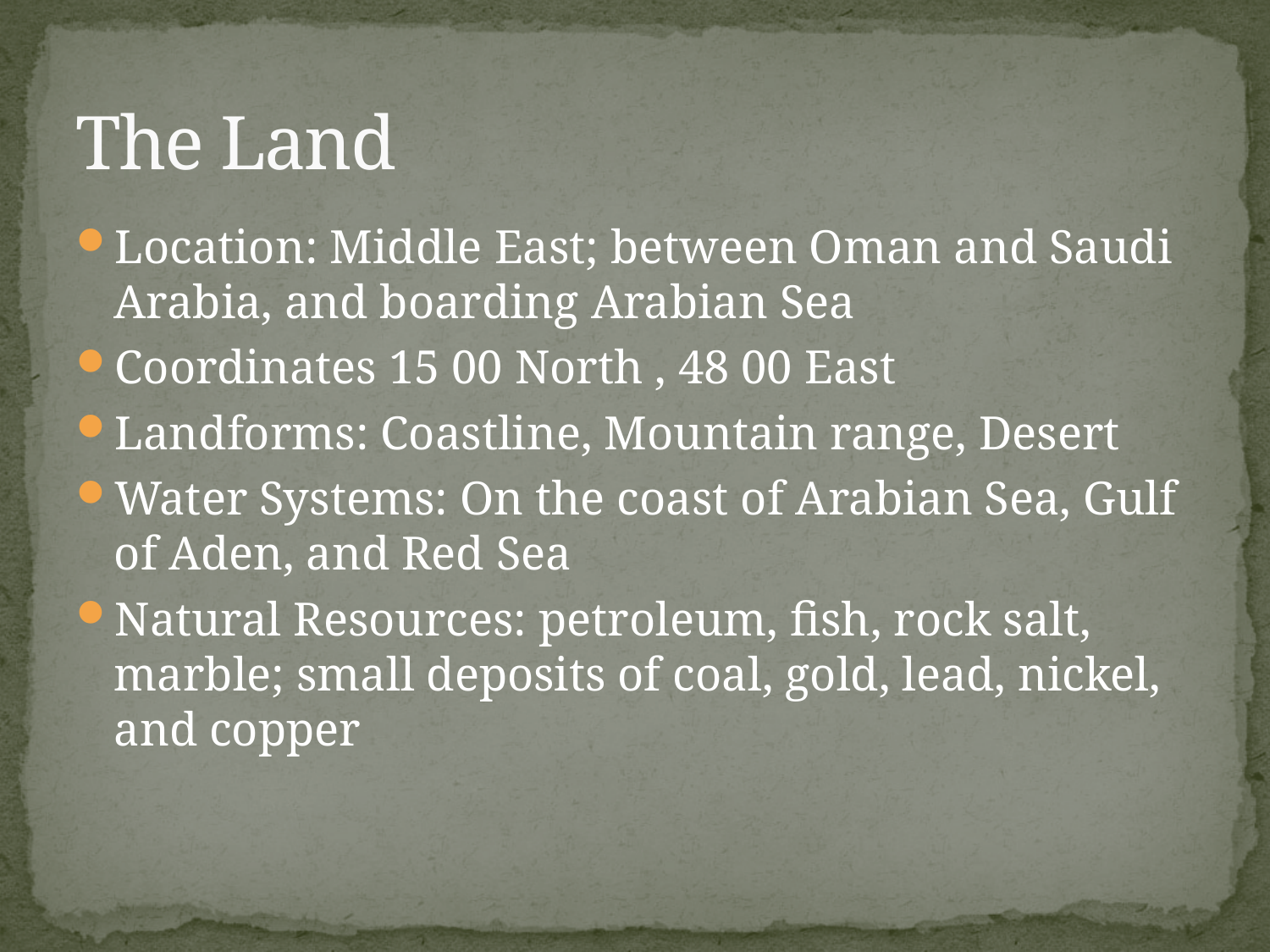

# The Land
Location: Middle East; between Oman and Saudi Arabia, and boarding Arabian Sea
Coordinates 15 00 North , 48 00 East
Landforms: Coastline, Mountain range, Desert
Water Systems: On the coast of Arabian Sea, Gulf of Aden, and Red Sea
Natural Resources: petroleum, fish, rock salt, marble; small deposits of coal, gold, lead, nickel, and copper